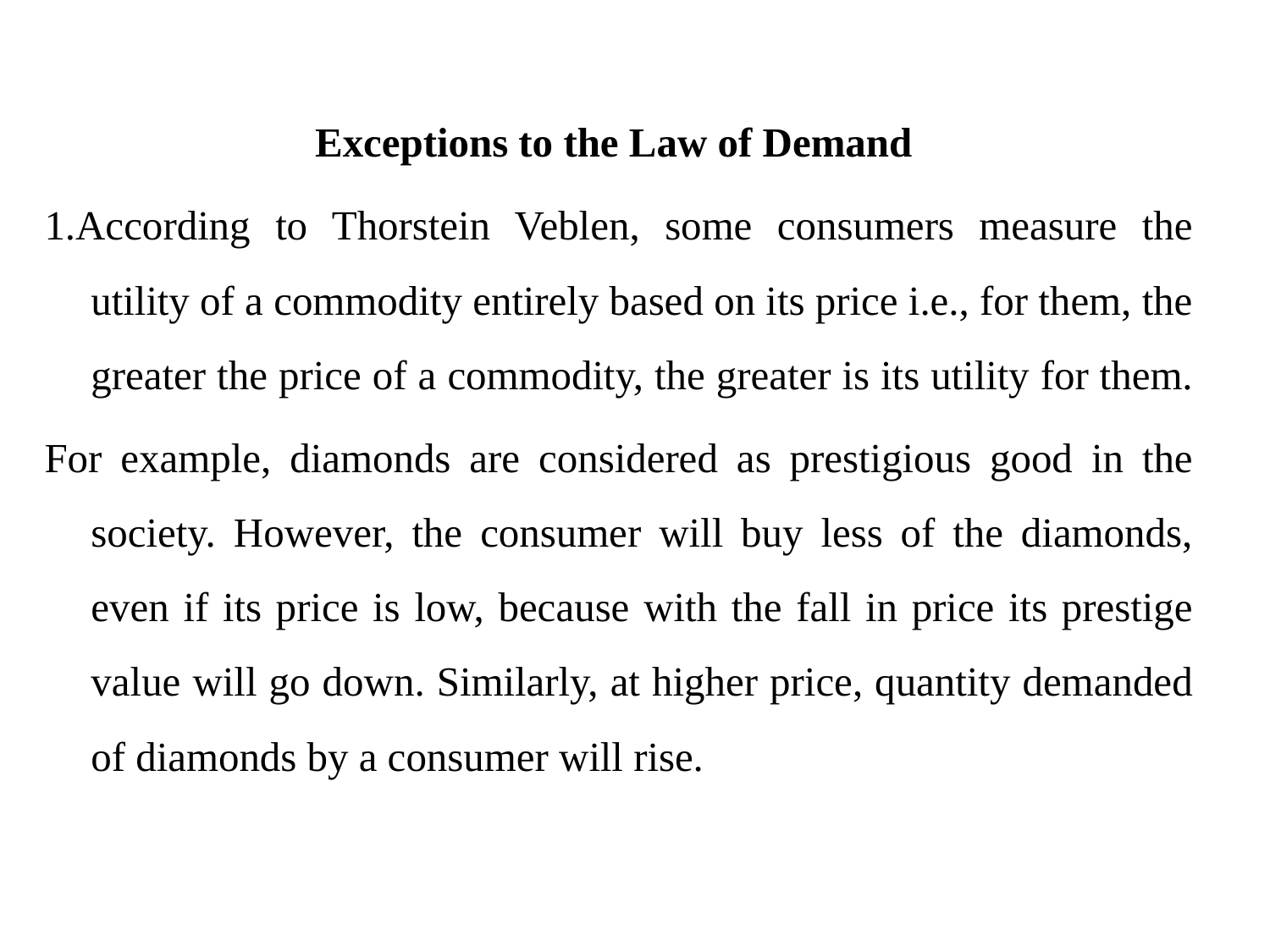

Exceptions to the Law of Demand
1.According to Thorstein Veblen, some consumers measure the utility of a commodity entirely based on its price i.e., for them, the greater the price of a commodity, the greater is its utility for them.
For example, diamonds are considered as prestigious good in the society. However, the consumer will buy less of the diamonds, even if its price is low, because with the fall in price its prestige value will go down. Similarly, at higher price, quantity demanded of diamonds by a consumer will rise.